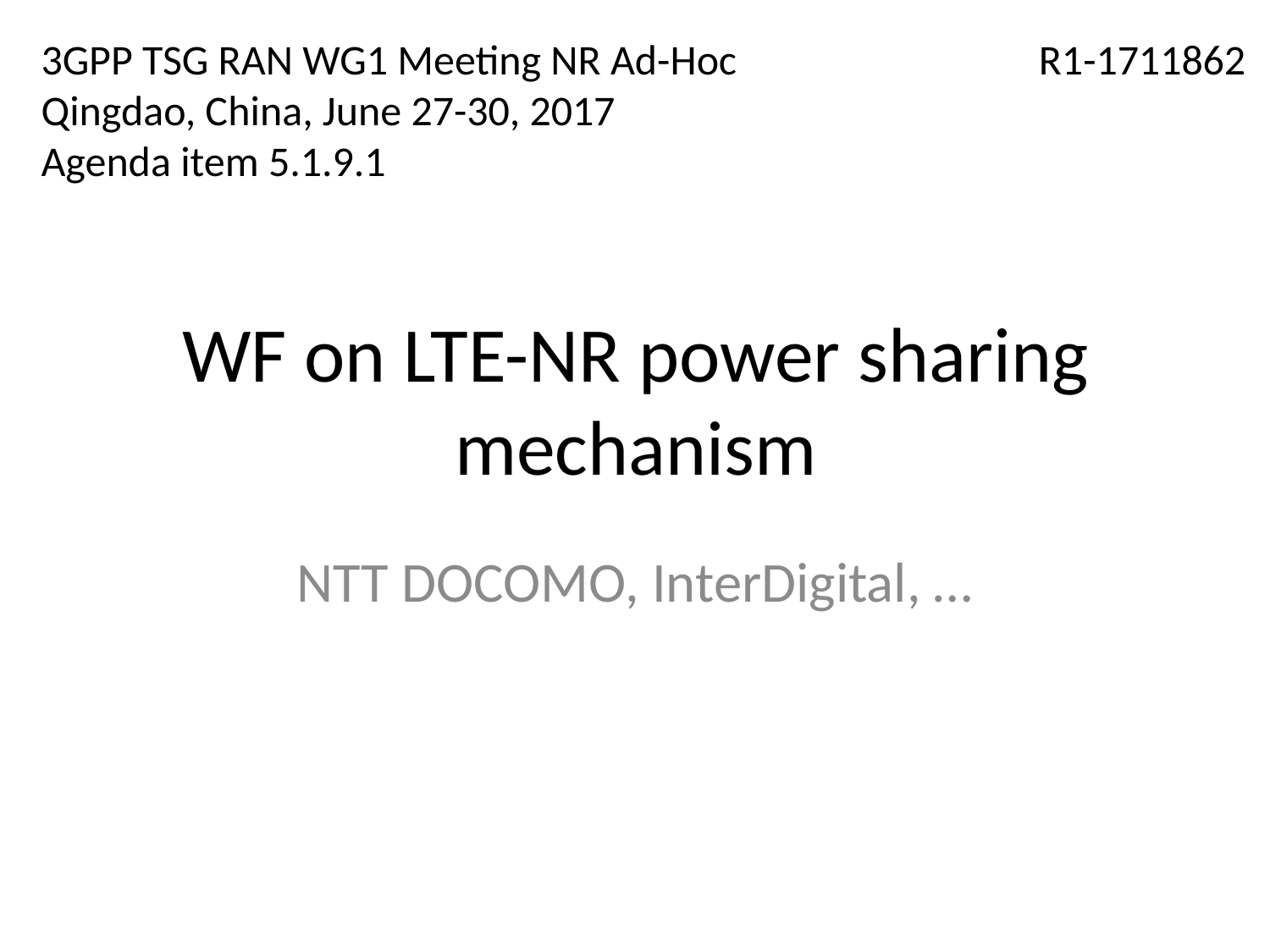

3GPP TSG RAN WG1 Meeting NR Ad-Hoc
Qingdao, China, June 27-30, 2017
Agenda item 5.1.9.1
R1-1711862
# WF on LTE-NR power sharing mechanism
NTT DOCOMO, InterDigital, …